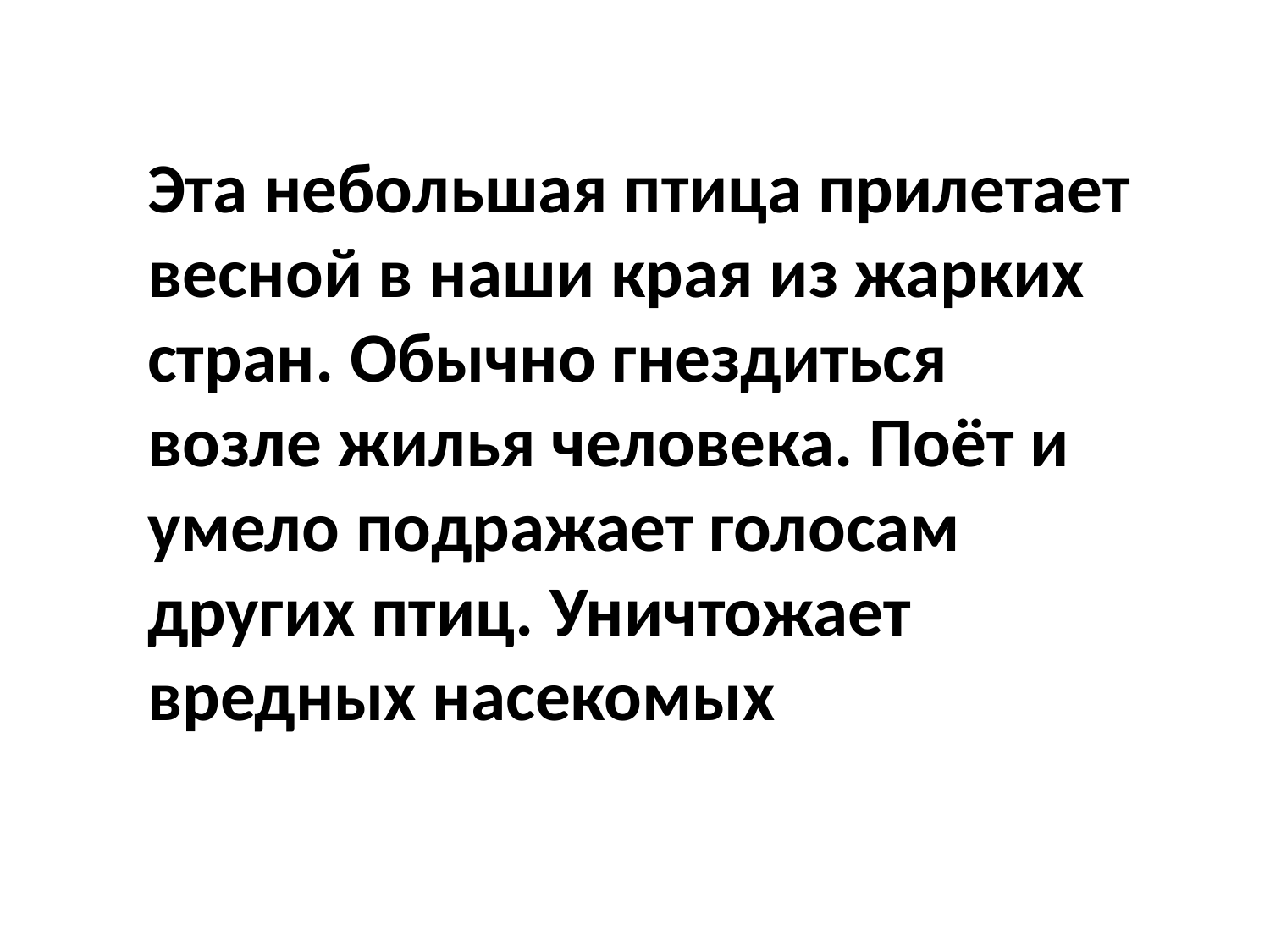

Эта небольшая птица прилетает весной в наши края из жарких стран. Обычно гнездиться возле жилья человека. Поёт и умело подражает голосам других птиц. Уничтожает вредных насекомых